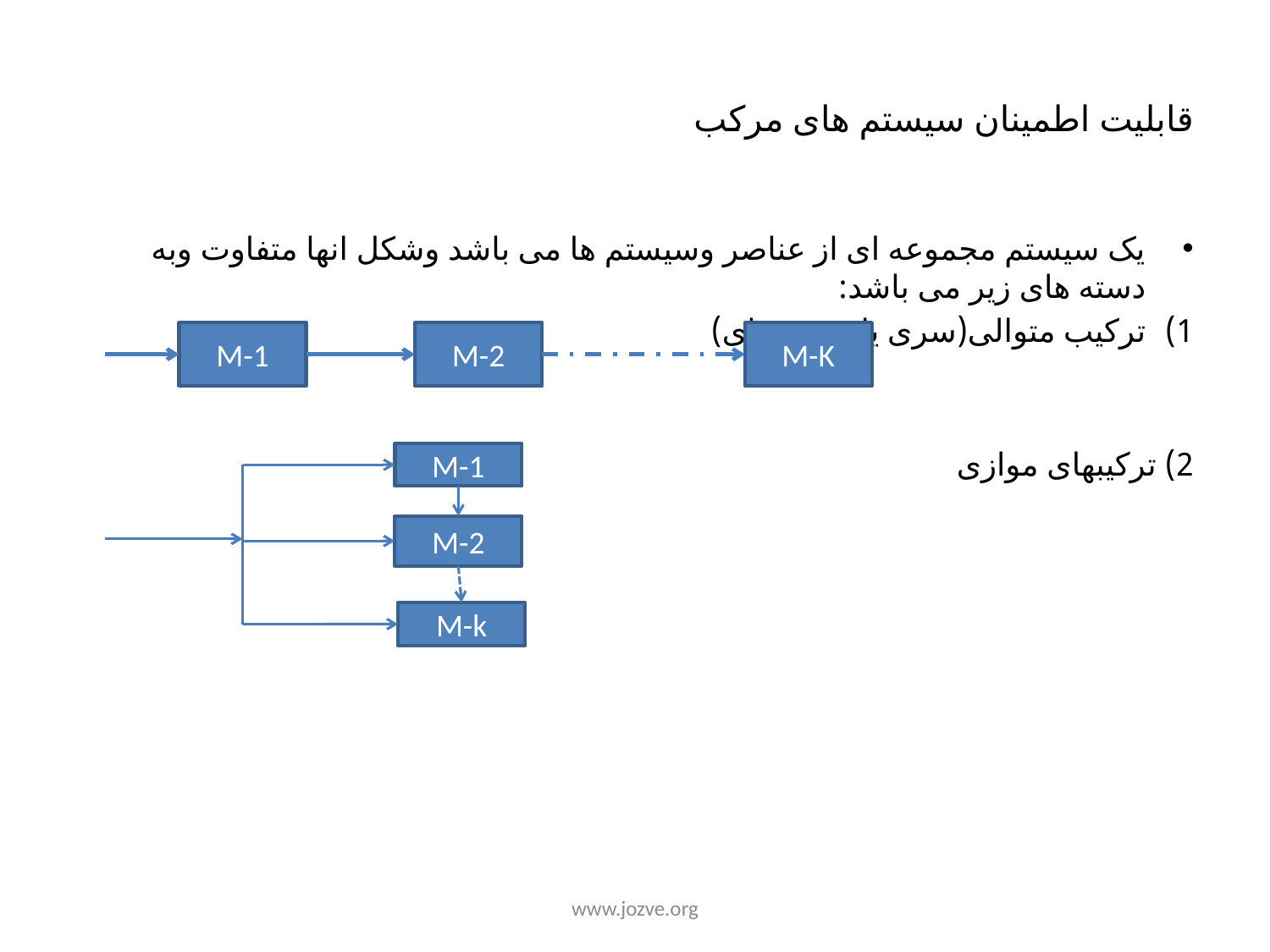

# قابلیت اطمینان سیستم های مرکب
یک سیستم مجموعه ای از عناصر وسیستم ها می باشد وشکل انها متفاوت وبه دسته های زیر می باشد:
ترکیب متوالی(سری یا زنجیره ای)

2) ترکیبهای موازی

M-K
M-1
M-2
M-1
M-2
M-k
www.jozve.org